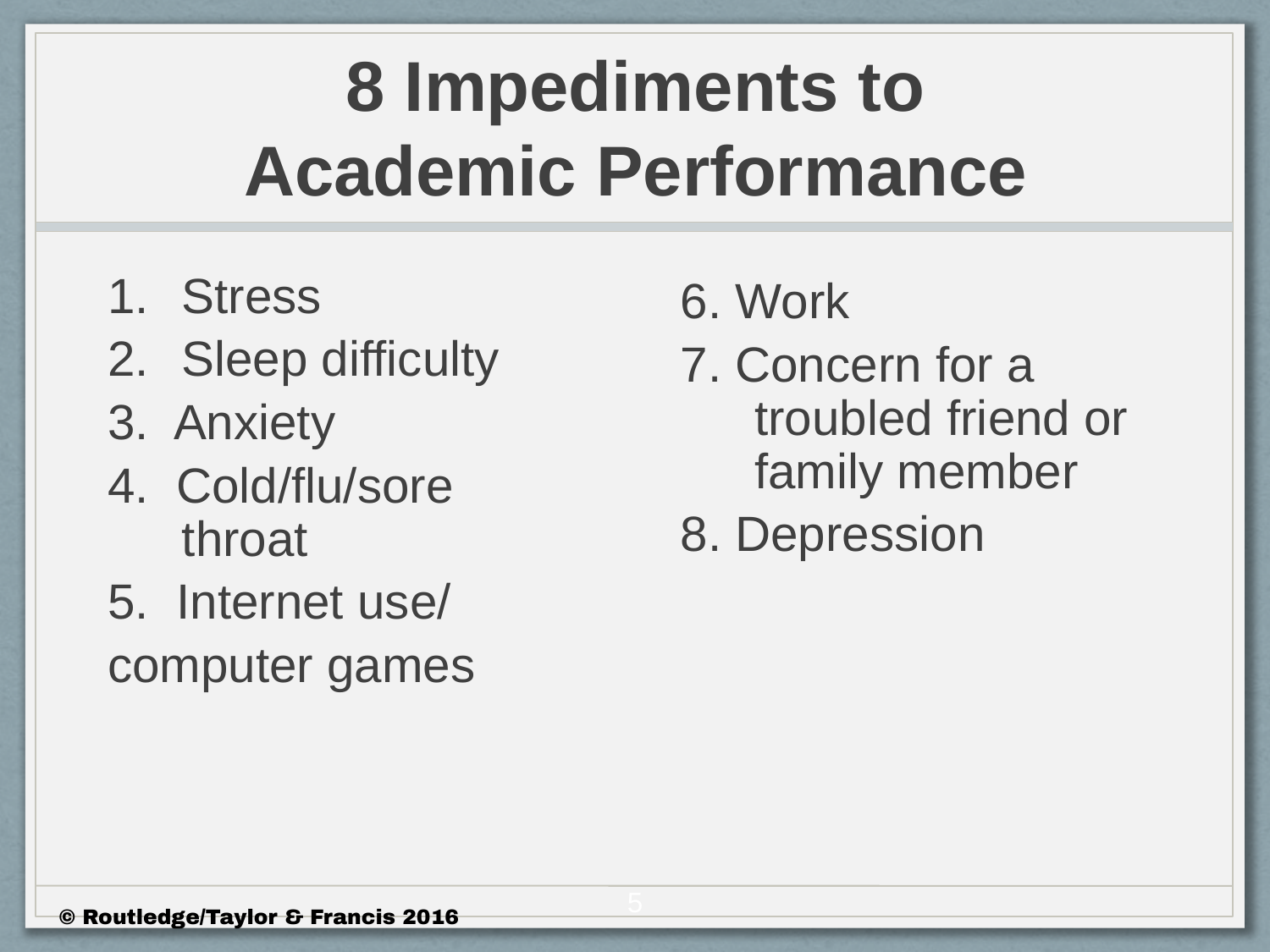

8 Impediments to
Academic Performance
Stress
Sleep difficulty
3.  Anxiety
4.  Cold/flu/sore throat
5.  Internet use/
computer games
6. Work
7. Concern for a troubled friend or family member
8. Depression

5
© Routledge/Taylor & Francis 2016